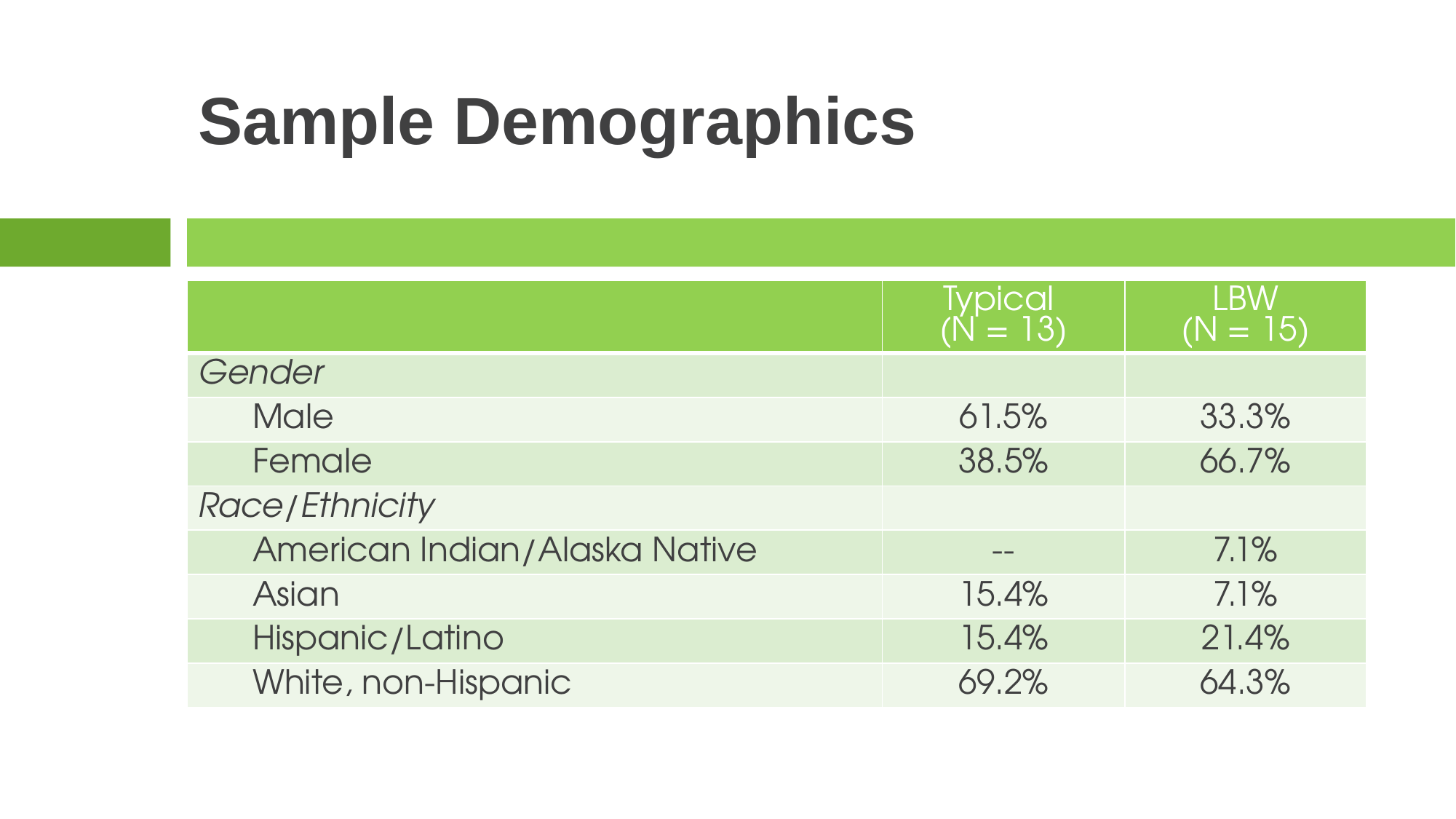

# Sample Demographics
|  | Typical (N = 13) | LBW (N = 15) |
| --- | --- | --- |
| Gender |  |  |
| Male | 61.5% | 33.3% |
| Female | 38.5% | 66.7% |
| Race/Ethnicity |  |  |
| American Indian/Alaska Native | -- | 7.1% |
| Asian | 15.4% | 7.1% |
| Hispanic/Latino | 15.4% | 21.4% |
| White, non-Hispanic | 69.2% | 64.3% |